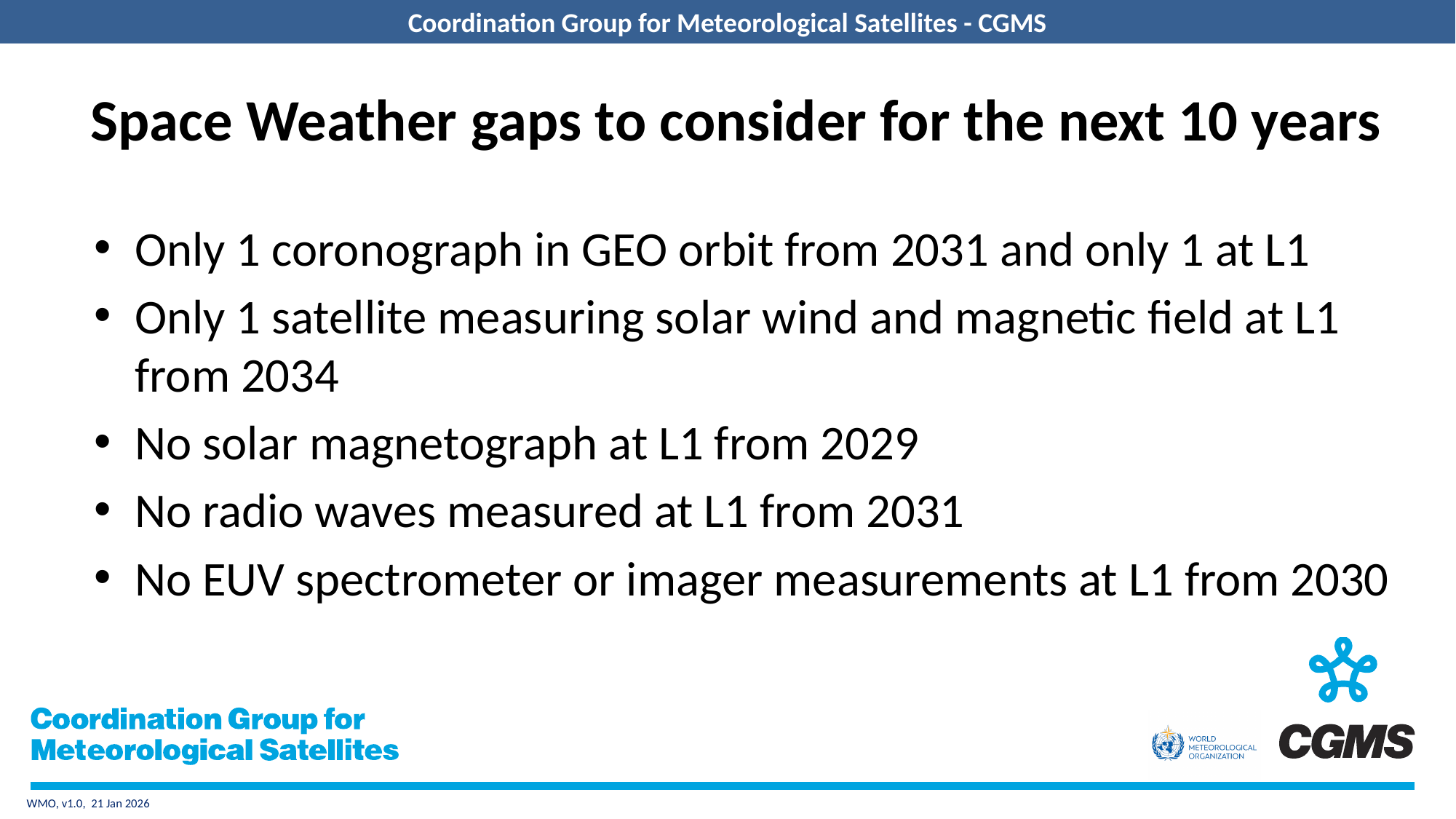

# Space Weather gaps to consider for the next 10 years
Only 1 coronograph in GEO orbit from 2031 and only 1 at L1
Only 1 satellite measuring solar wind and magnetic field at L1 from 2034
No solar magnetograph at L1 from 2029
No radio waves measured at L1 from 2031
No EUV spectrometer or imager measurements at L1 from 2030